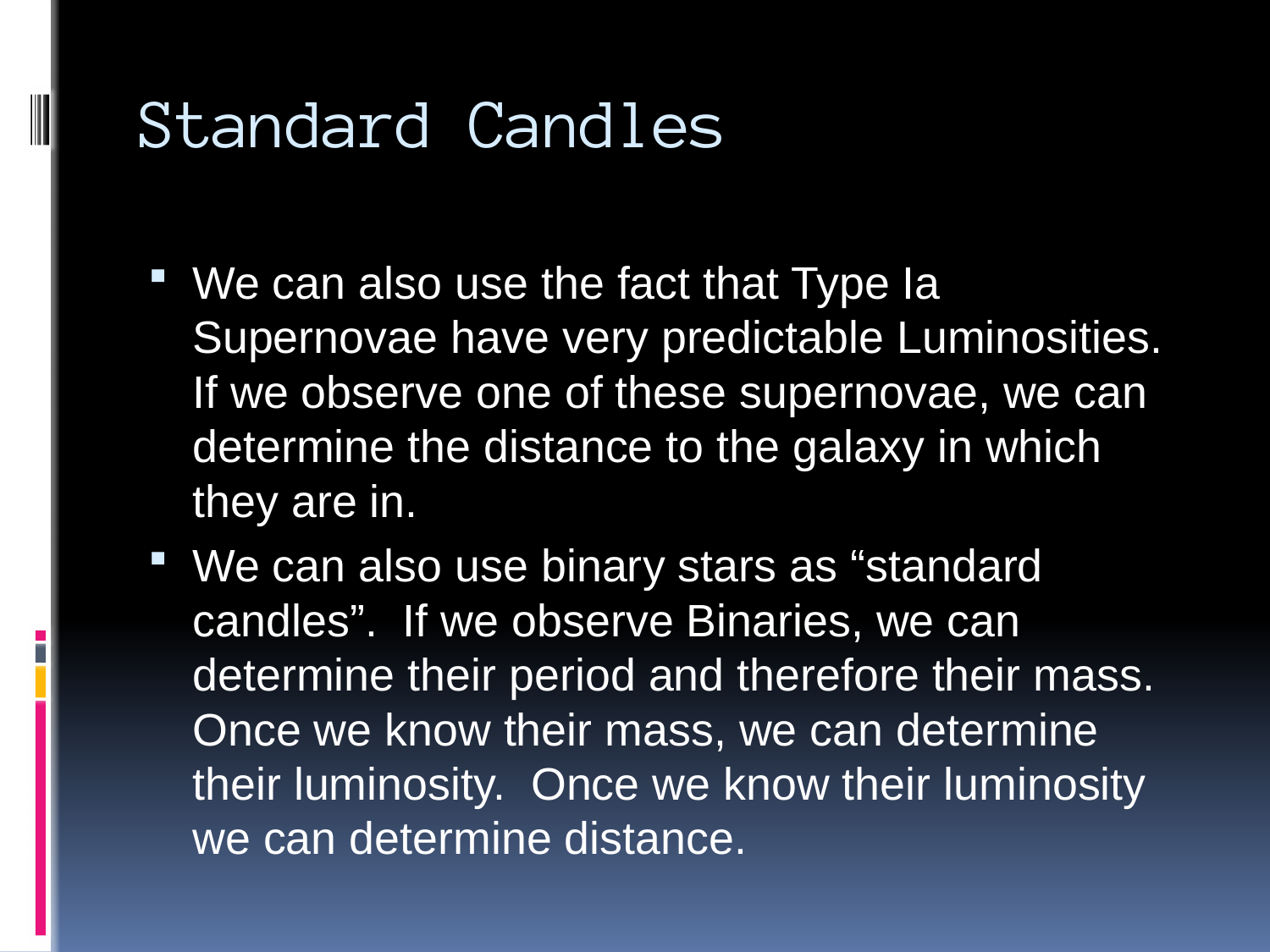

# Standard Candles
We can also use the fact that Type Ia Supernovae have very predictable Luminosities. If we observe one of these supernovae, we can determine the distance to the galaxy in which they are in.
We can also use binary stars as “standard candles”.  If we observe Binaries, we can determine their period and therefore their mass. Once we know their mass, we can determine their luminosity.  Once we know their luminosity we can determine distance.